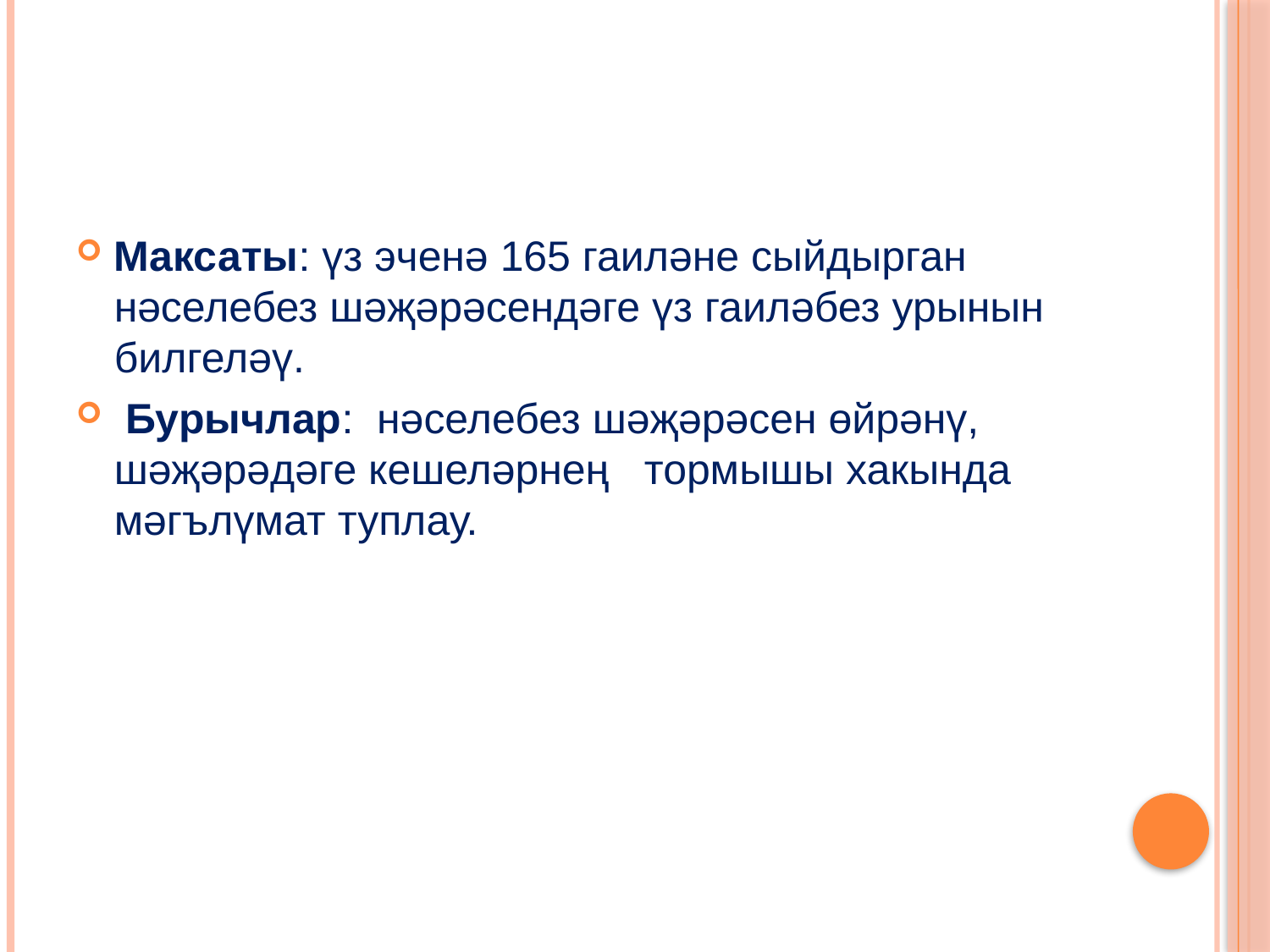

#
Максаты: үз эченә 165 гаиләне сыйдырган нәселебез шәҗәрәсендәге үз гаиләбез урынын билгеләү.
 Бурычлар:  нәселебез шәҗәрәсен өйрәнү, шәҗәрәдәге кешеләрнең   тормышы хакында мәгълүмат туплау.